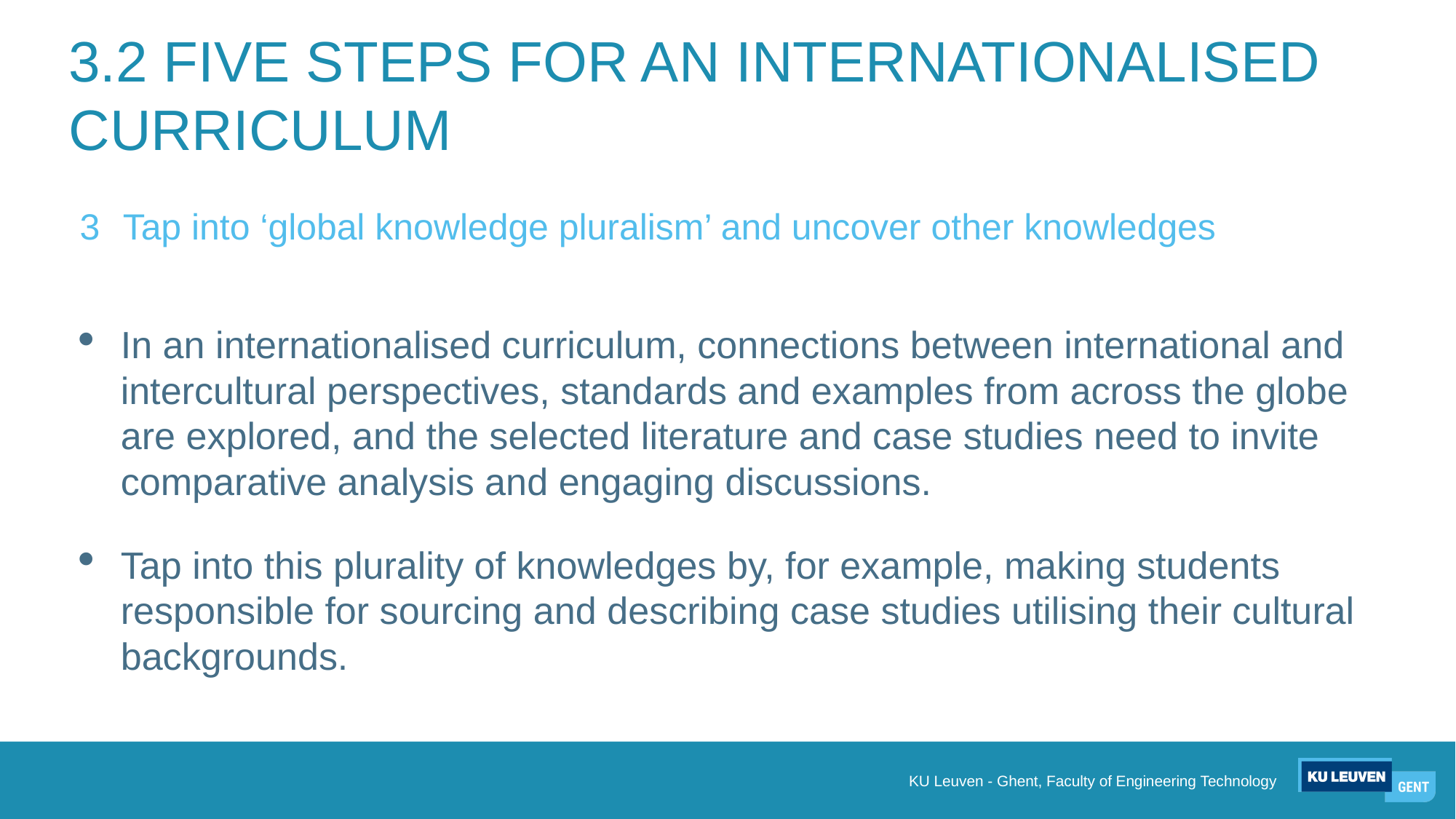

# 3.2 FIVE STEPS FOR AN INTERNATIONALISED CURRICULUM
3 	Tap into ‘global knowledge pluralism’ and uncover other knowledges

In an internationalised curriculum, connections between international and intercultural perspectives, standards and examples from across the globe are explored, and the selected literature and case studies need to invite comparative analysis and engaging discussions.
Tap into this plurality of knowledges by, for example, making students responsible for sourcing and describing case studies utilising their cultural backgrounds.

KU Leuven - Ghent, Faculty of Engineering Technology